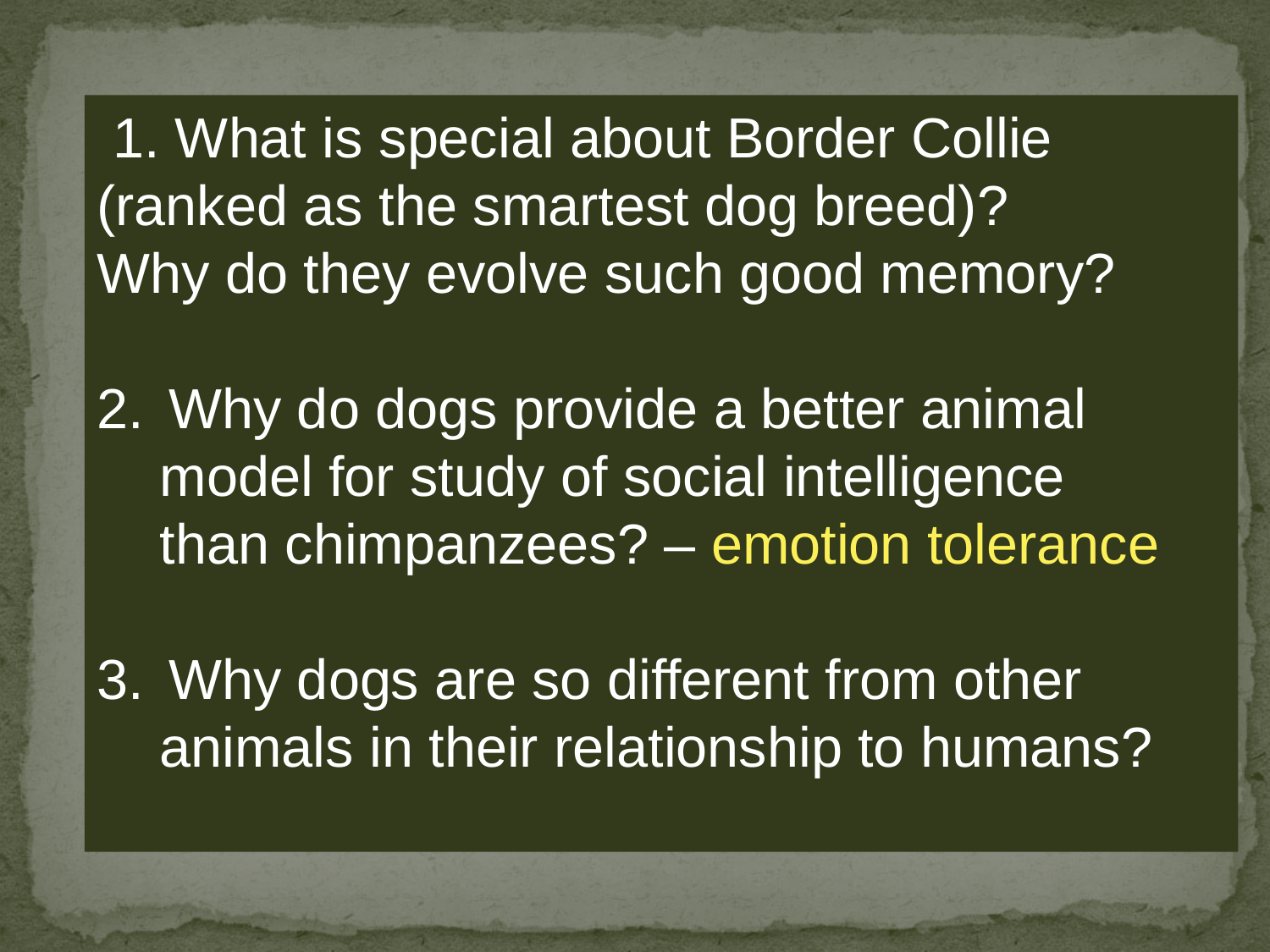

1. What is special about Border Collie (ranked as the smartest dog breed)?
Why do they evolve such good memory?

Why do dogs provide a better animal
    model for study of social intelligence
    than chimpanzees? – emotion tolerance

Why dogs are so different from other
    animals in their relationship to humans?